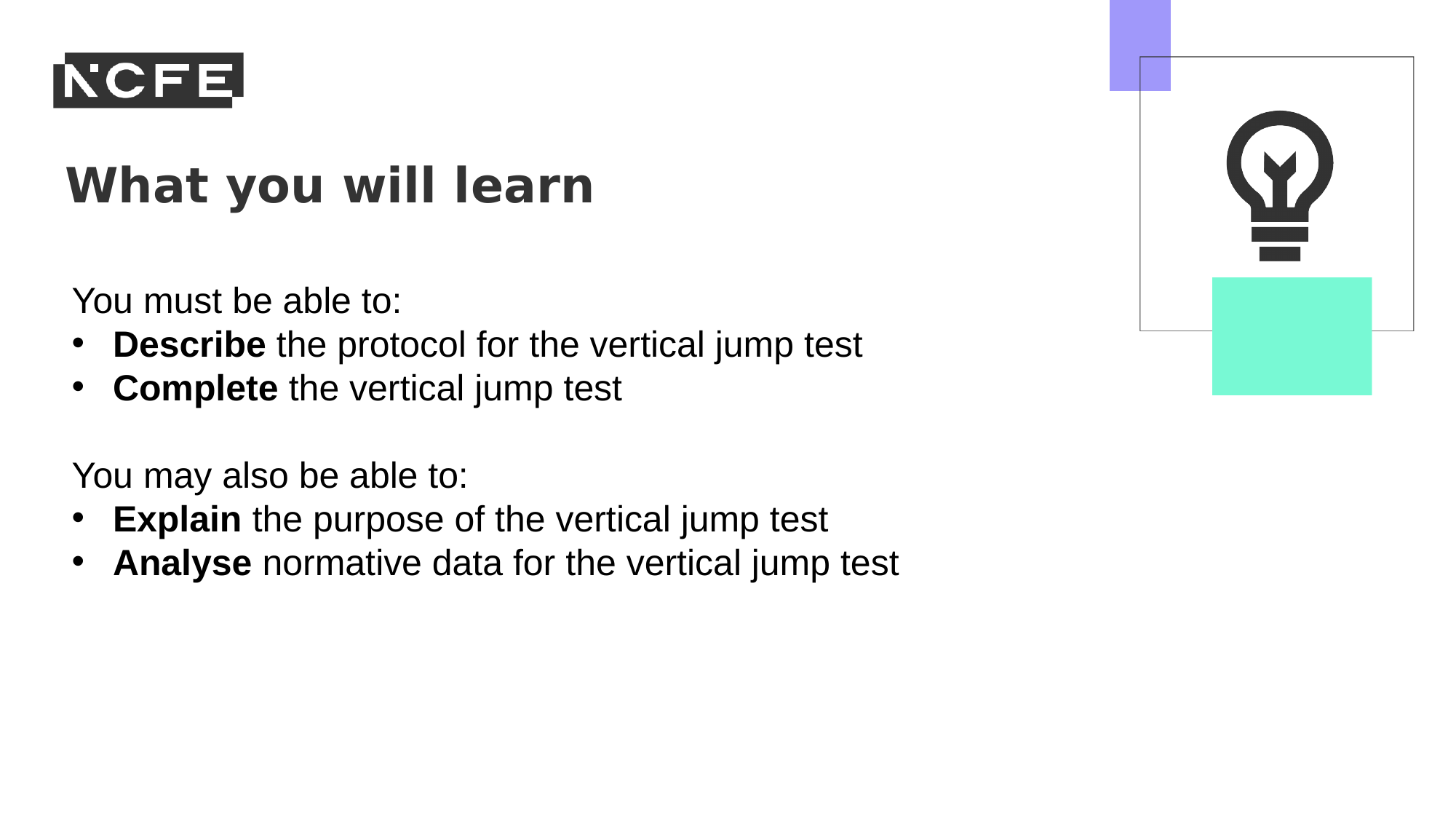

You must be able to:
Describe the protocol for the vertical jump test
Complete the vertical jump test

You may also be able to:
Explain the purpose of the vertical jump test
Analyse normative data for the vertical jump test